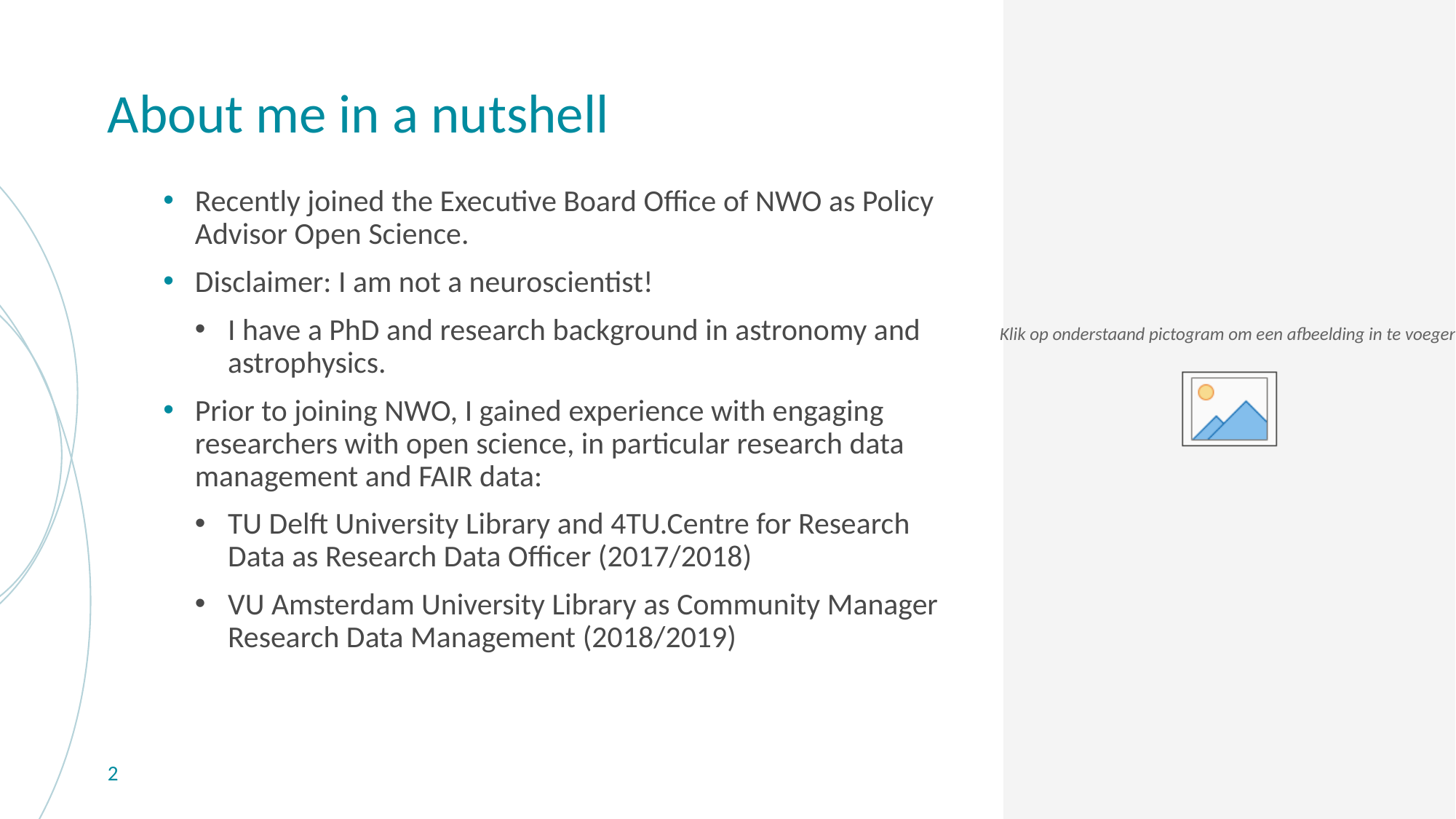

# About me in a nutshell
Recently joined the Executive Board Office of NWO as Policy Advisor Open Science.
Disclaimer: I am not a neuroscientist!
I have a PhD and research background in astronomy and astrophysics.
Prior to joining NWO, I gained experience with engaging researchers with open science, in particular research data management and FAIR data:
TU Delft University Library and 4TU.Centre for Research Data as Research Data Officer (2017/2018)
VU Amsterdam University Library as Community Manager Research Data Management (2018/2019)

2